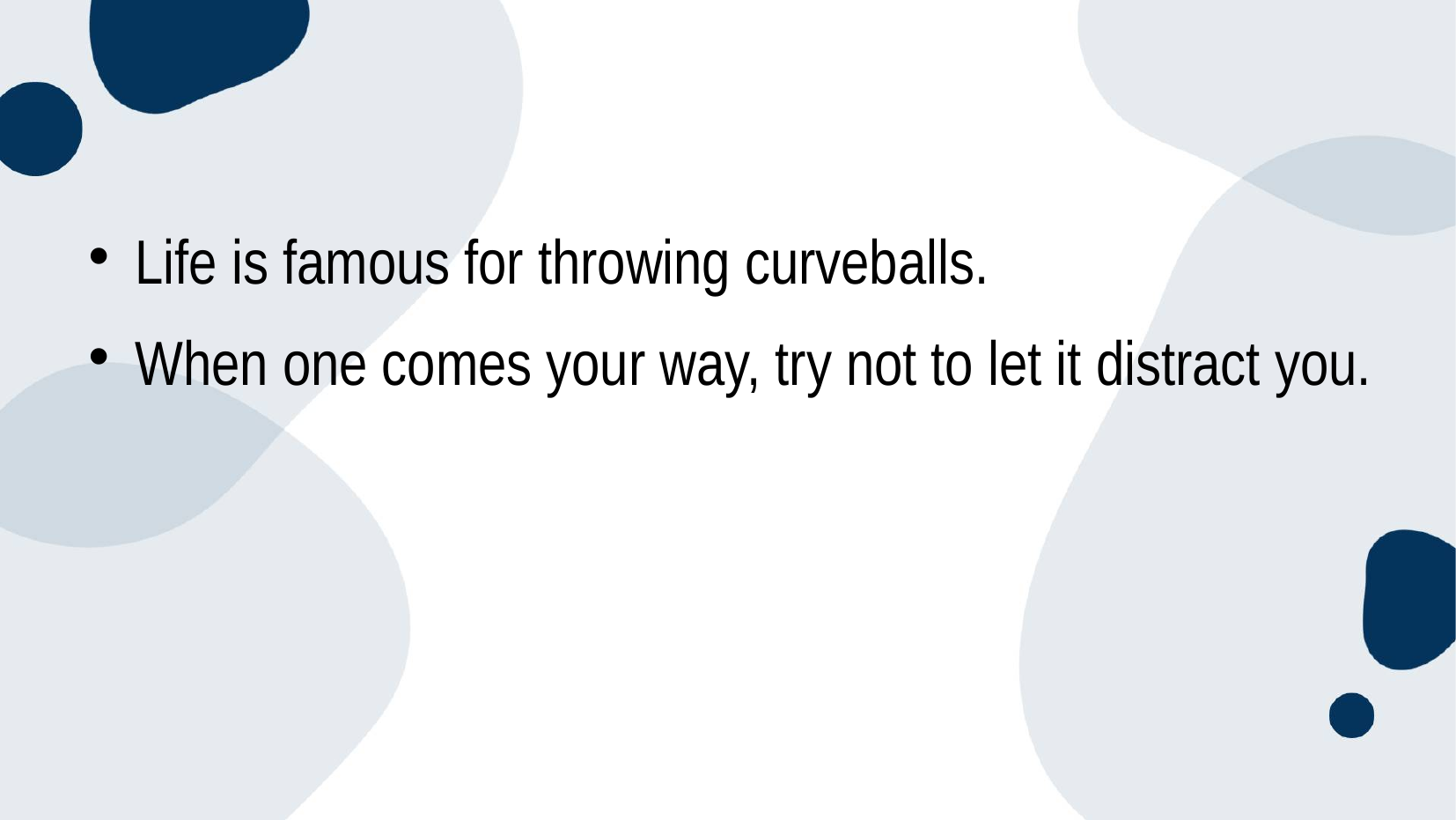

Life is famous for throwing curveballs.
When one comes your way, try not to let it distract you.